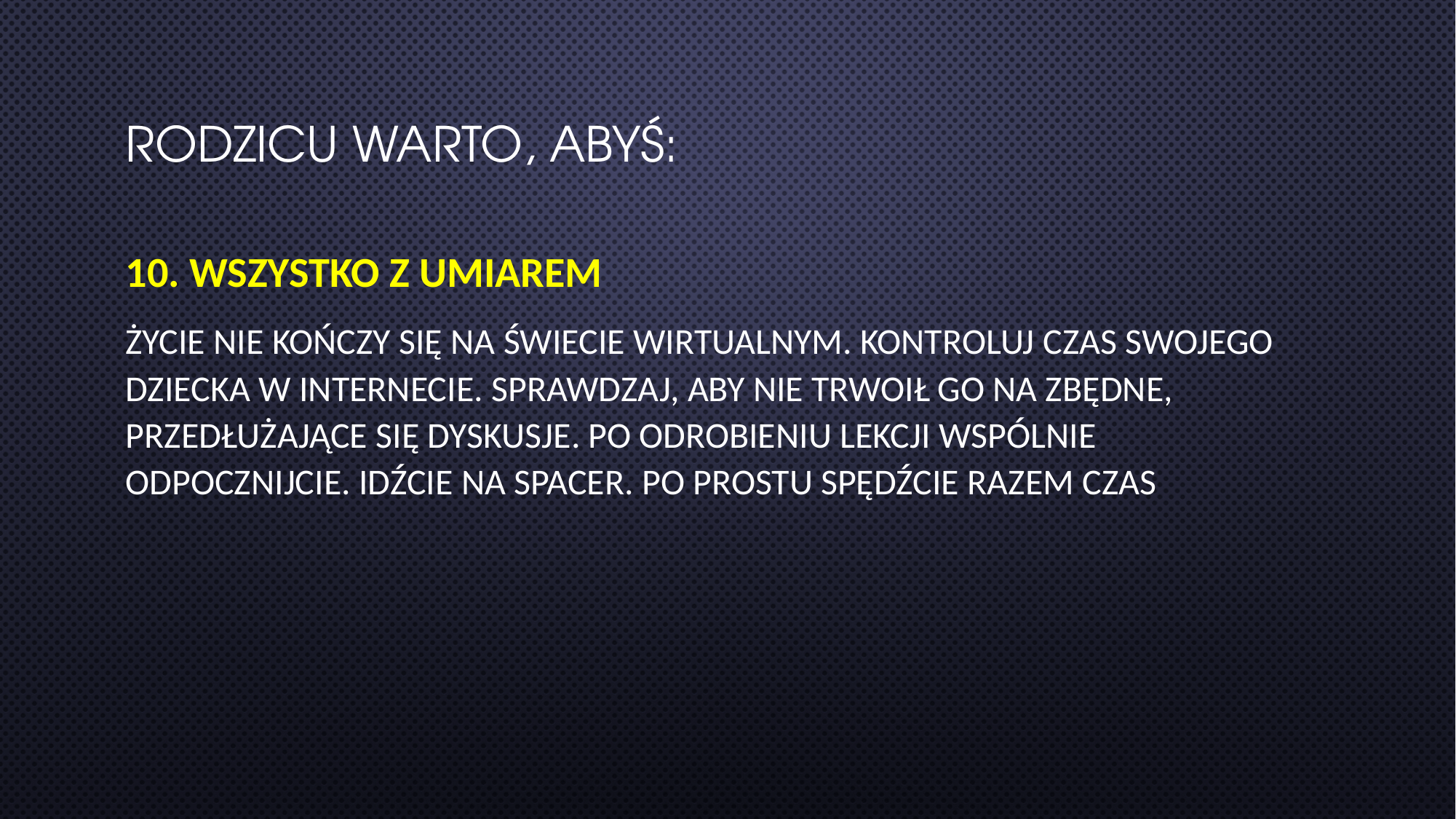

# Rodzicu warto, abyś:
10. Wszystko z umiarem
Życie nie kończy się na świecie wirtualnym. Kontroluj czas swojego dziecka w internecie. Sprawdzaj, aby Nie trwoił go na zbędne, przedłużające się dyskusje. Po odrobieniu lekcji wspólnie Odpocznijcie. Idźcie na spacer. PO prostu spędźcie razem czas